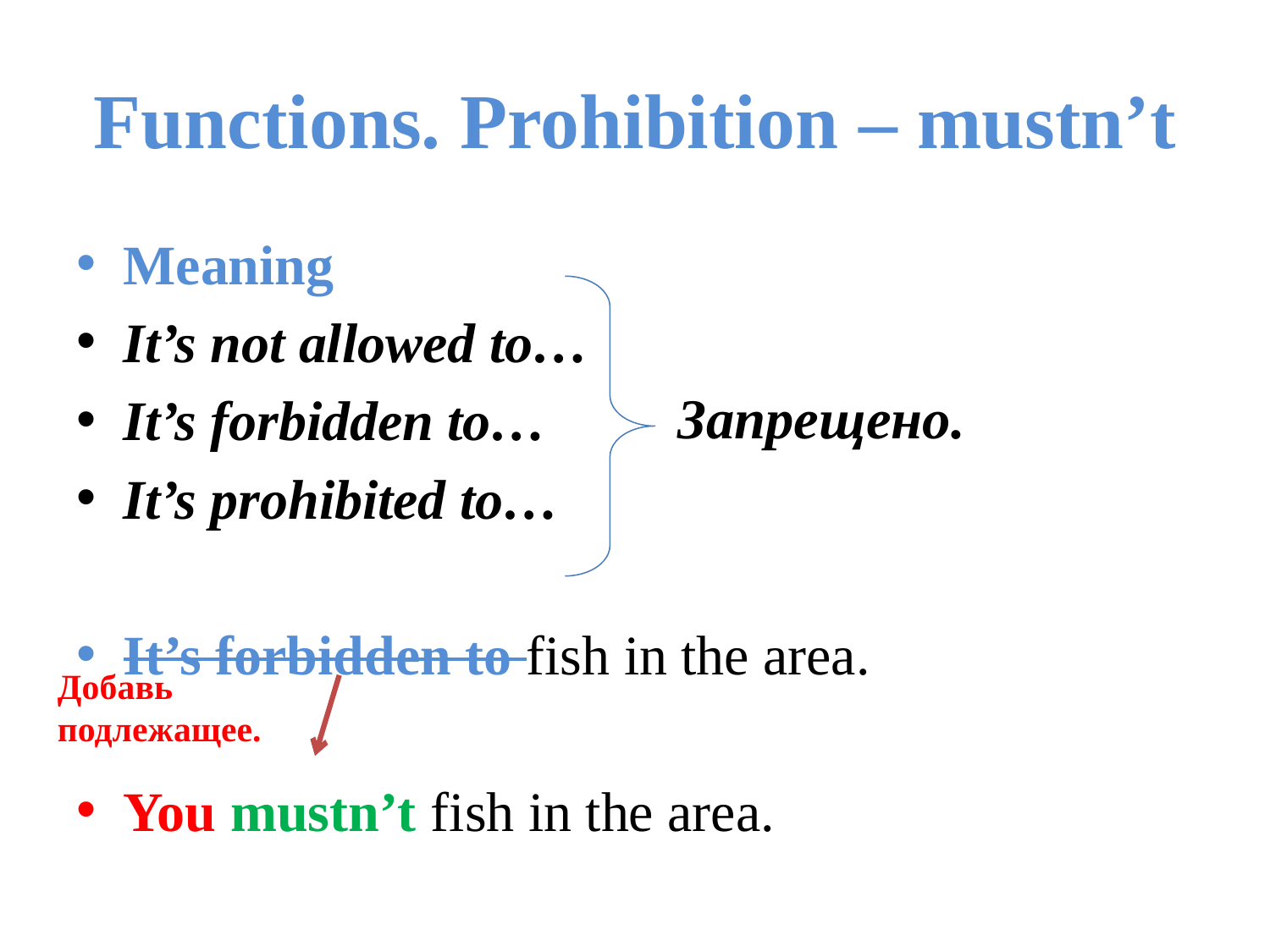

# Functions. Prohibition – mustn’t
Meaning
It’s not allowed to…
It’s forbidden to…
It’s prohibited to…

It’s forbidden to fish in the area.

You mustn’t fish in the area.

Запрещено.
Добавь подлежащее.